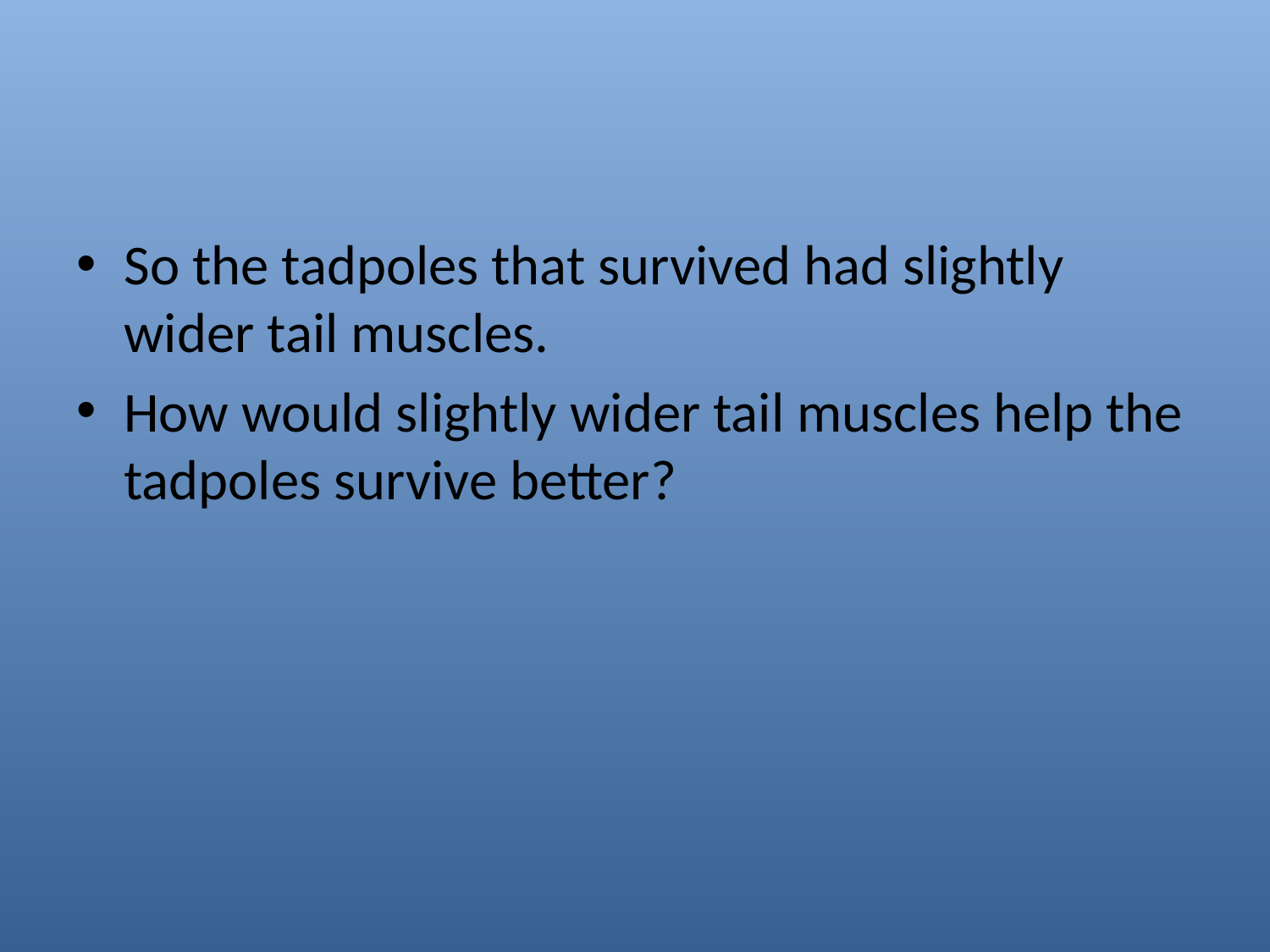

#
So the tadpoles that survived had slightly wider tail muscles.
How would slightly wider tail muscles help the tadpoles survive better?